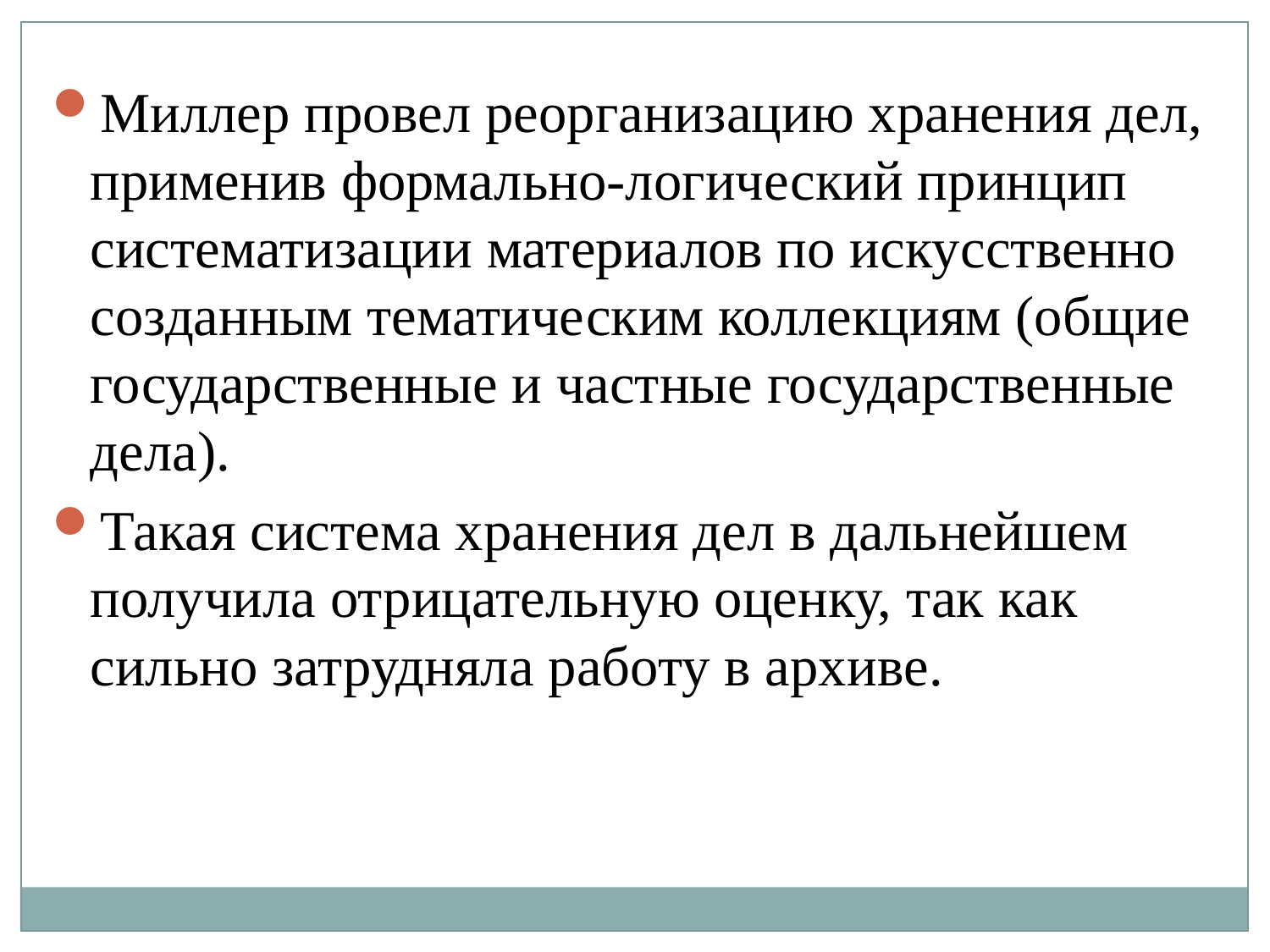

Миллер провел реорганизацию хранения дел, применив формально-логический принцип систематизации материалов по искусственно созданным тематическим коллекциям (общие государственные и частные государственные дела).
Такая система хранения дел в дальнейшем получила отрицательную оценку, так как сильно затрудняла работу в архиве.